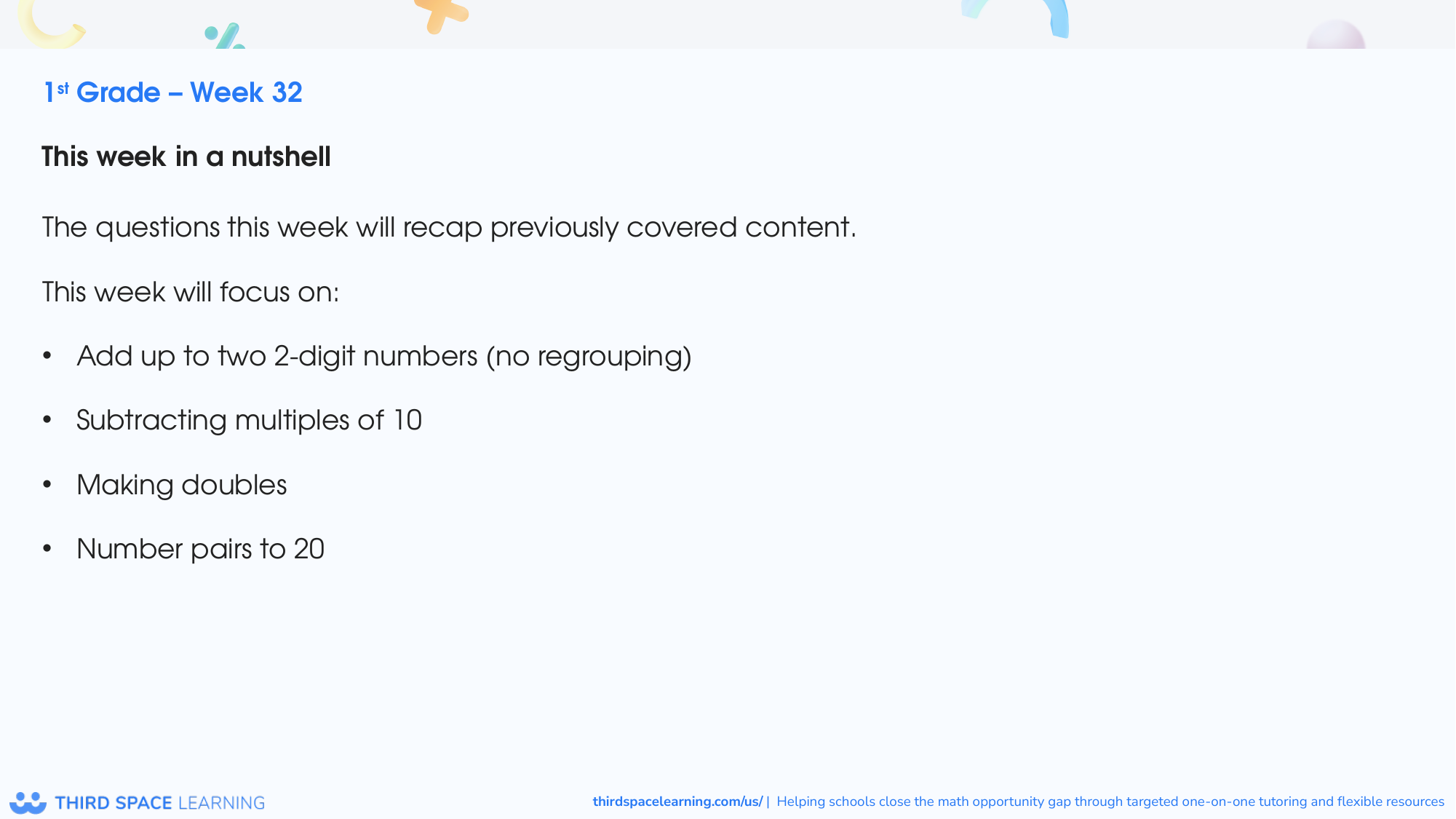

1st Grade – Week 32
This week in a nutshell
The questions this week will recap previously covered content.
This week will focus on:
Add up to two 2-digit numbers (no regrouping)
Subtracting multiples of 10
Making doubles
Number pairs to 20